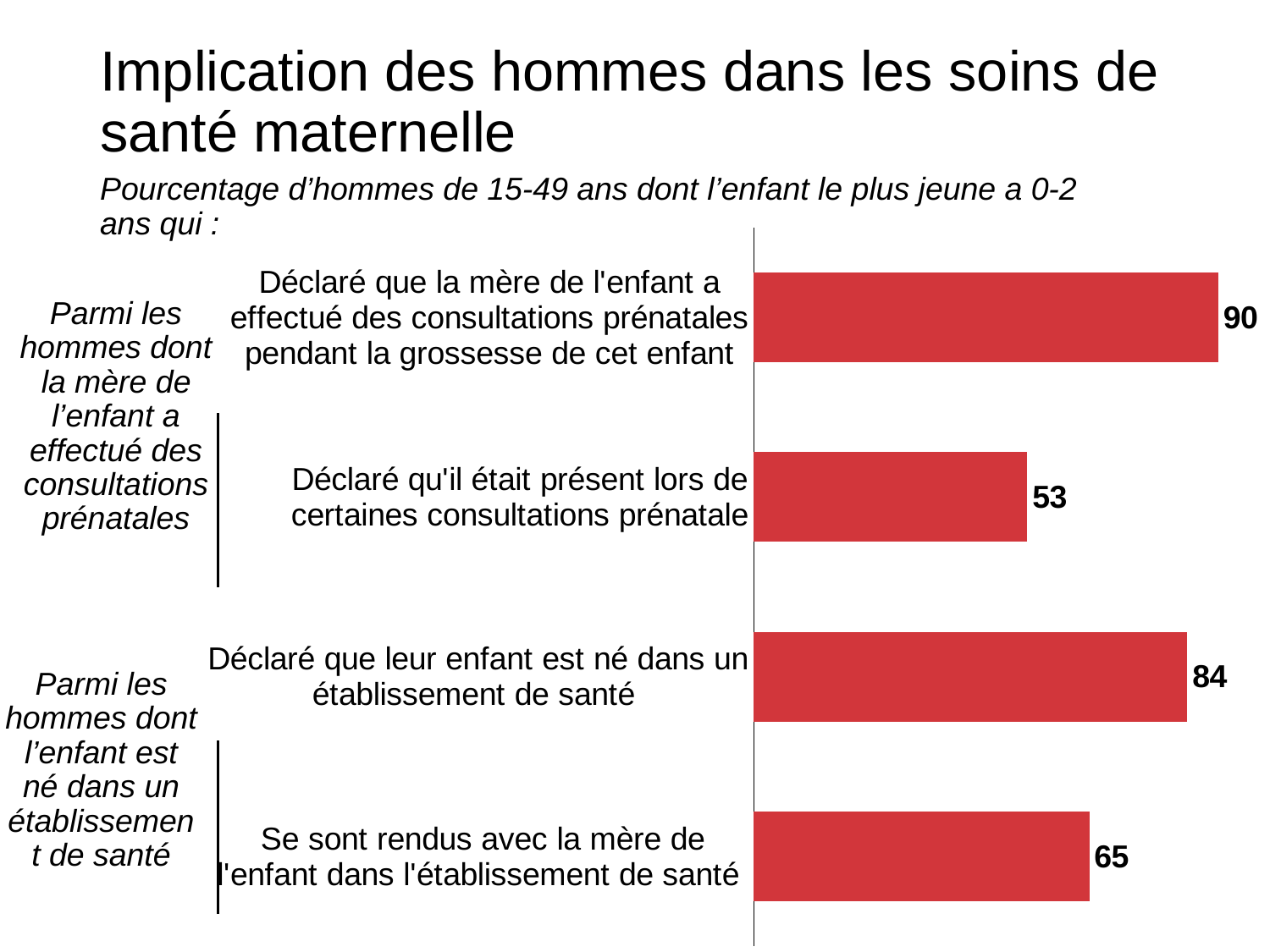

# Implication des hommes dans les soins de santé maternelle
Pourcentage d’hommes de 15-49 ans dont l’enfant le plus jeune a 0-2 ans qui :

### Chart

| Category | Column3 |
|---|---|
| Se sont rendus avec la mère de l'enfant dans l'établissement de santé  | 65.0 |
| Déclaré que leur enfant est né dans un établissement de santé  | 84.0 |
| Déclaré qu'il était présent lors de certaines consultations prénatale | 53.0 |
| Déclaré que la mère de l'enfant a effectué des consultations prénatales pendant la grossesse de cet enfant | 90.0 |
Parmi les hommes dont la mère de l’enfant a effectué des consultations prénatales
Parmi les hommes dont l’enfant est né dans un établissement de santé